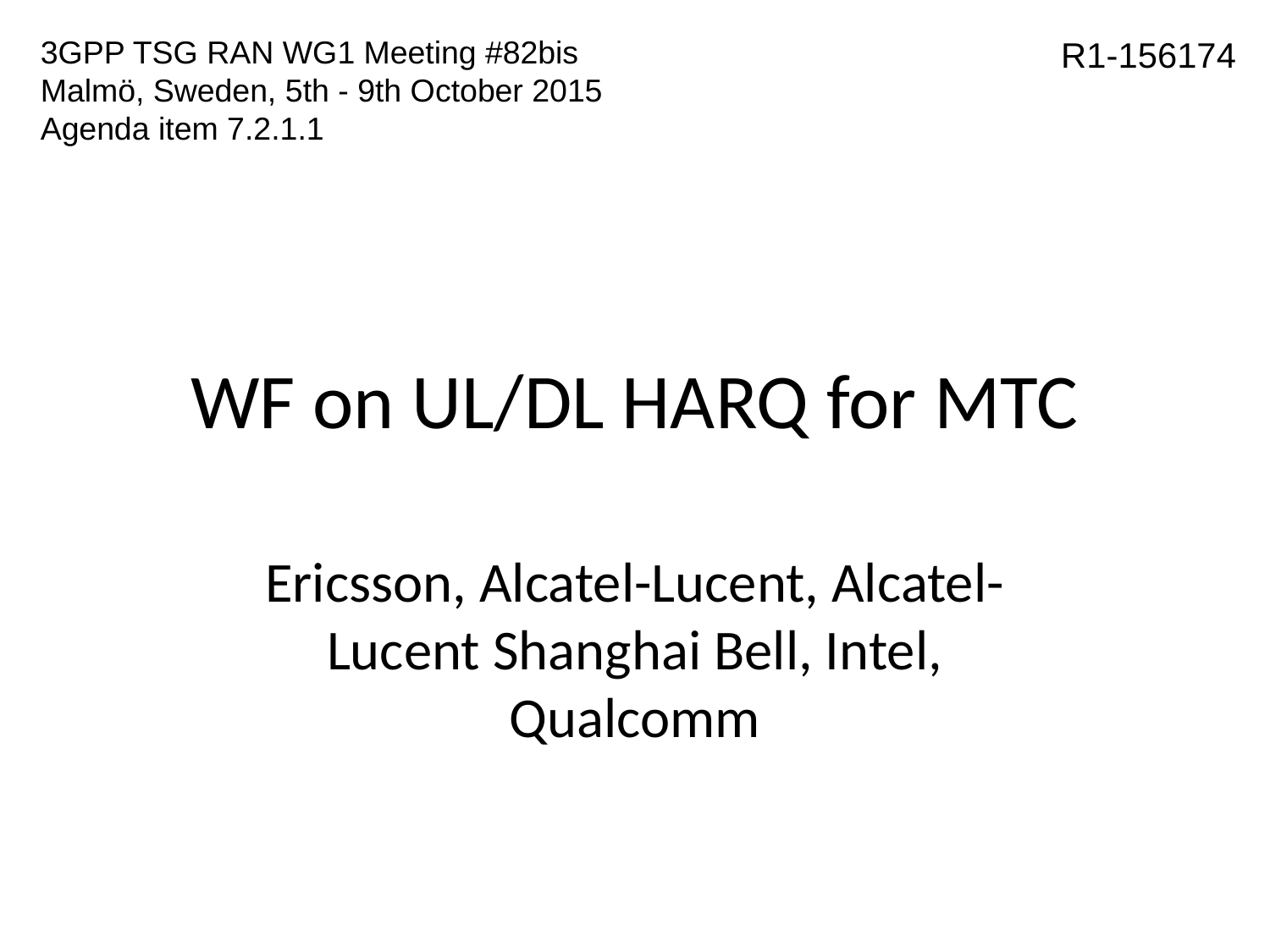

3GPP TSG RAN WG1 Meeting #82bis
Malmö, Sweden, 5th - 9th October 2015
Agenda item 7.2.1.1
R1-156174
# WF on UL/DL HARQ for MTC
Ericsson, Alcatel-Lucent, Alcatel-Lucent Shanghai Bell, Intel, Qualcomm